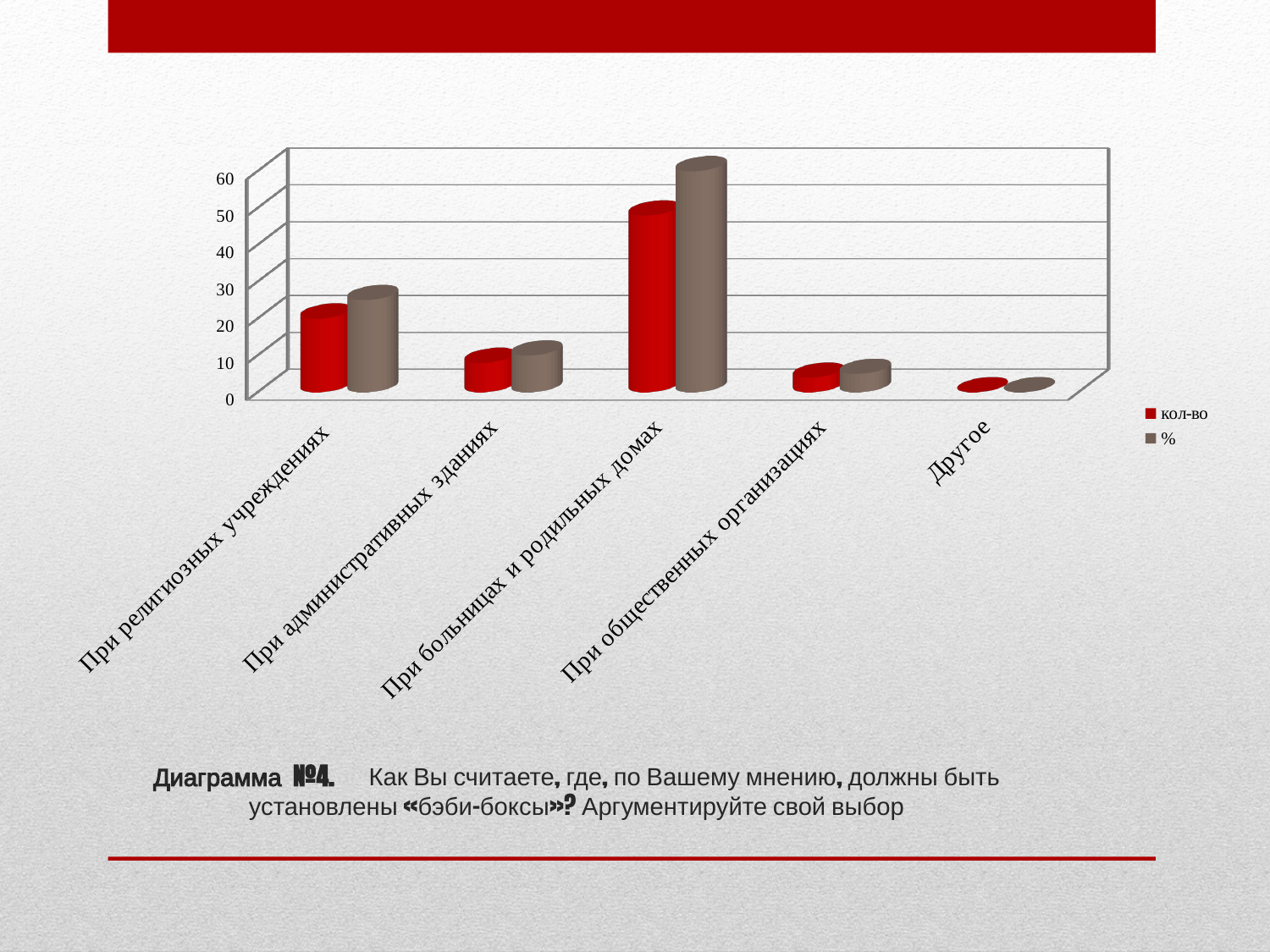

[unsupported chart]

# Диаграмма  №4.      Как Вы считаете, где, по Вашему мнению, должны быть установлены «бэби-боксы»? Аргументируйте свой выбор